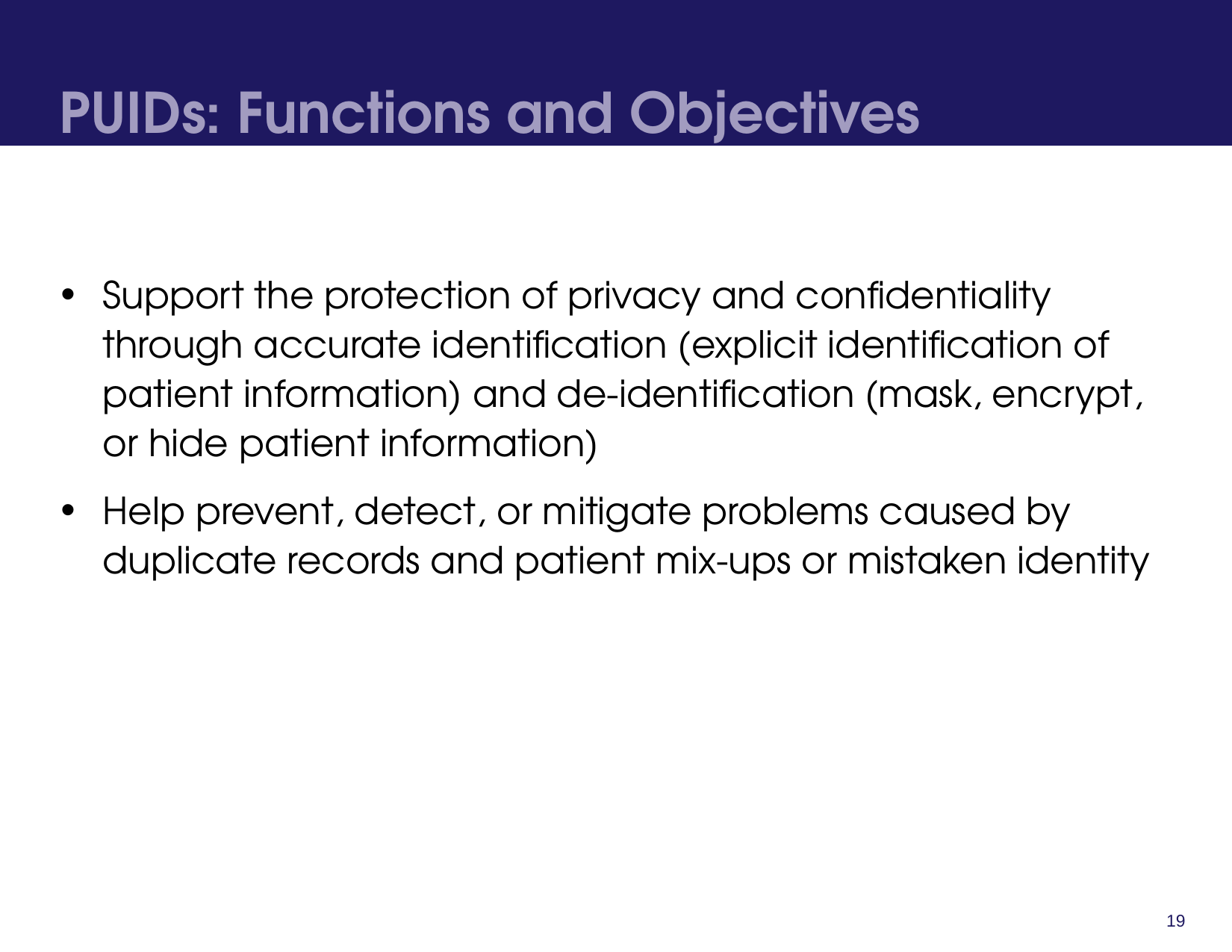

# PUIDs: Functions and Objectives
Support the protection of privacy and confidentiality through accurate identification (explicit identification of patient information) and de-identification (mask, encrypt, or hide patient information)
Help prevent, detect, or mitigate problems caused by duplicate records and patient mix-ups or mistaken identity
19